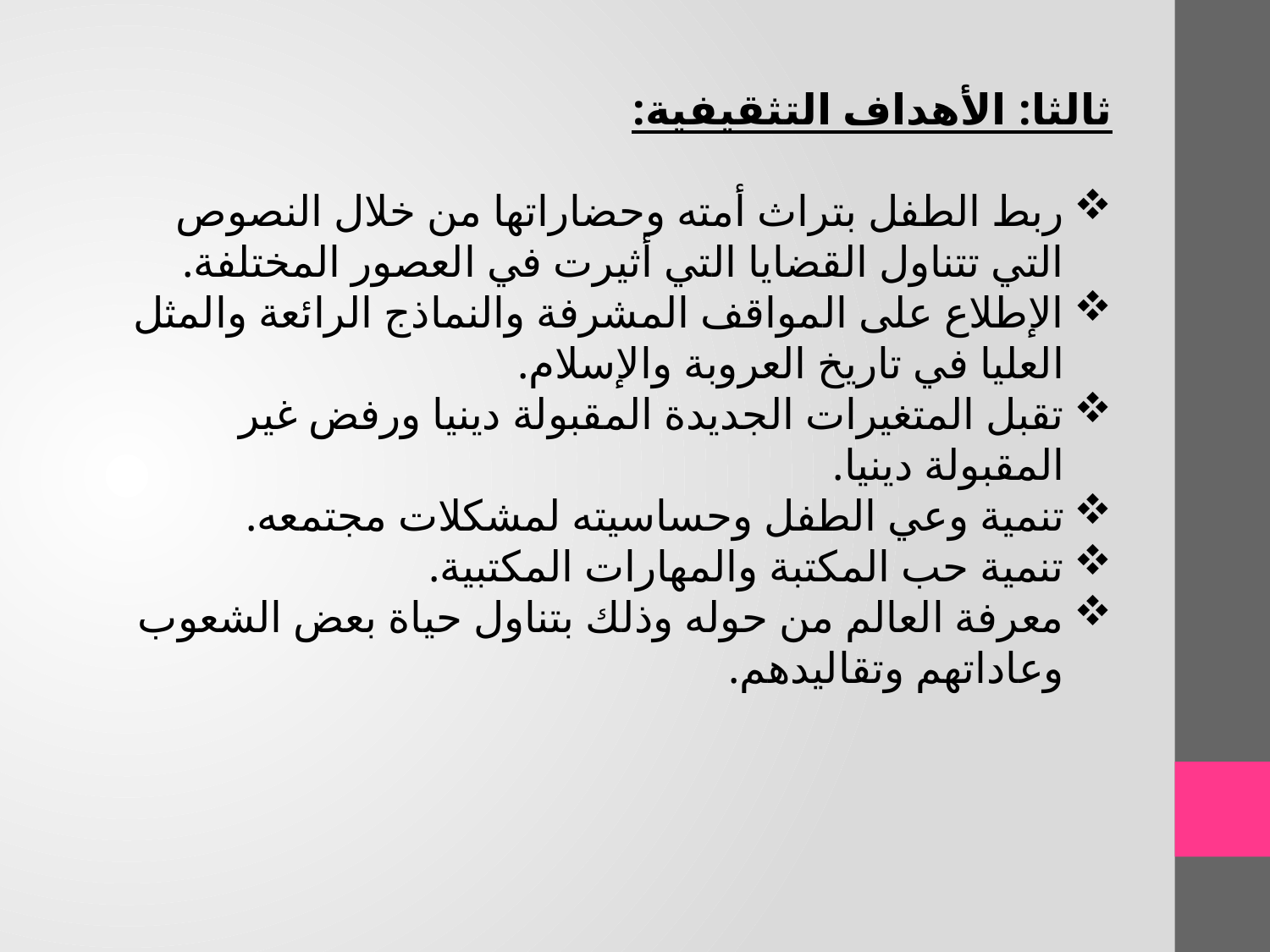

ثالثا: الأهداف التثقيفية:

ربط الطفل بتراث أمته وحضاراتها من خلال النصوص التي تتناول القضايا التي أثيرت في العصور المختلفة.
الإطلاع على المواقف المشرفة والنماذج الرائعة والمثل العليا في تاريخ العروبة والإسلام.
تقبل المتغيرات الجديدة المقبولة دينيا ورفض غير المقبولة دينيا.
تنمية وعي الطفل وحساسيته لمشكلات مجتمعه.
تنمية حب المكتبة والمهارات المكتبية.
معرفة العالم من حوله وذلك بتناول حياة بعض الشعوب وعاداتهم وتقاليدهم.